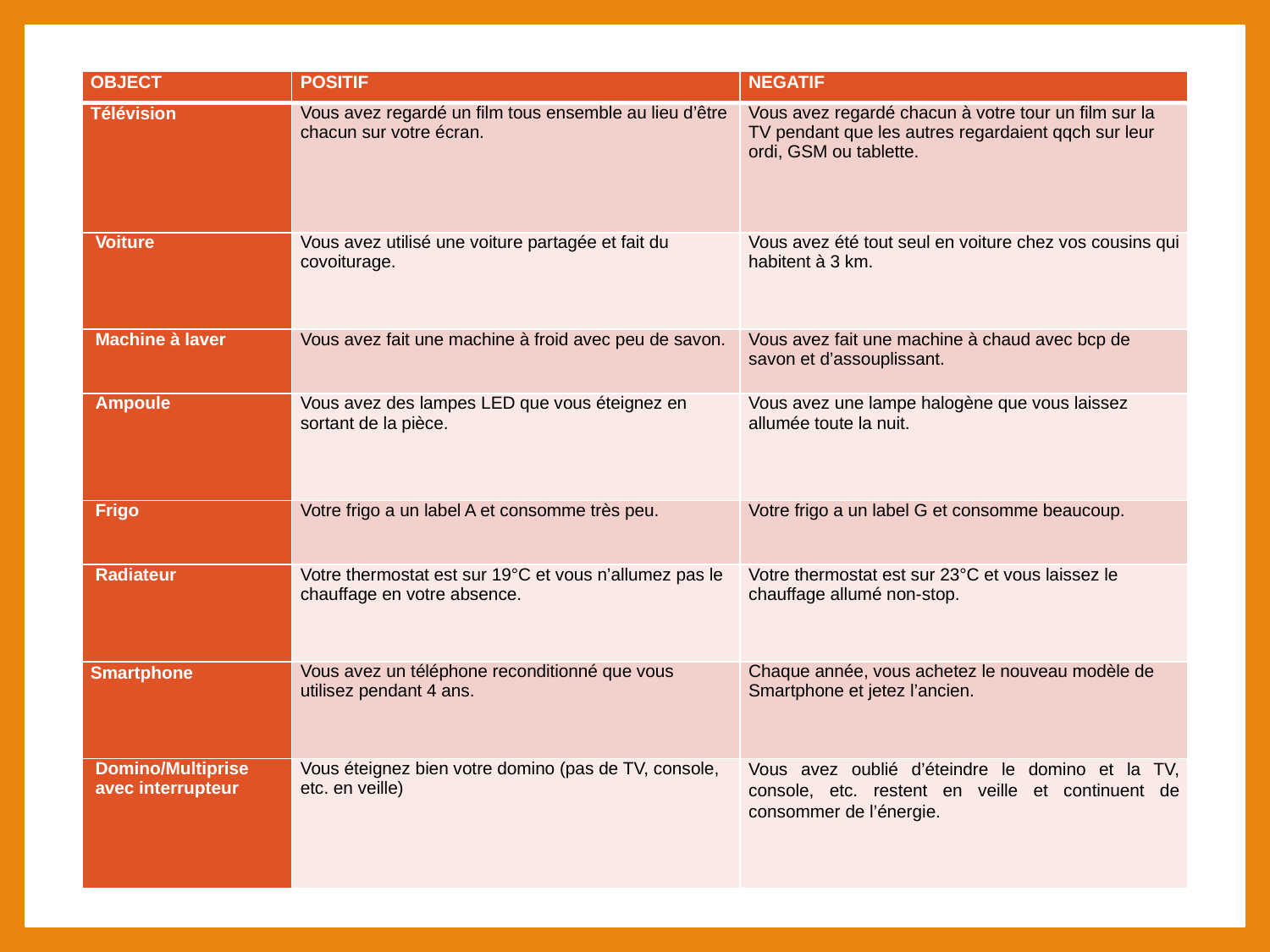

| OBJECT | POSITIF | NEGATIF |
| --- | --- | --- |
| Télévision | Vous avez regardé un film tous ensemble au lieu d’être chacun sur votre écran. | Vous avez regardé chacun à votre tour un film sur la TV pendant que les autres regardaient qqch sur leur ordi, GSM ou tablette. |
| Voiture | Vous avez utilisé une voiture partagée et fait du covoiturage. | Vous avez été tout seul en voiture chez vos cousins qui habitent à 3 km. |
| Machine à laver | Vous avez fait une machine à froid avec peu de savon. | Vous avez fait une machine à chaud avec bcp de savon et d’assouplissant. |
| Ampoule | Vous avez des lampes LED que vous éteignez en sortant de la pièce. | Vous avez une lampe halogène que vous laissez allumée toute la nuit. |
| Frigo | Votre frigo a un label A et consomme très peu. | Votre frigo a un label G et consomme beaucoup. |
| Radiateur | Votre thermostat est sur 19°C et vous n’allumez pas le chauffage en votre absence. | Votre thermostat est sur 23°C et vous laissez le chauffage allumé non-stop. |
| Smartphone | Vous avez un téléphone reconditionné que vous utilisez pendant 4 ans. | Chaque année, vous achetez le nouveau modèle de Smartphone et jetez l’ancien. |
| Domino/Multiprise avec interrupteur | Vous éteignez bien votre domino (pas de TV, console, etc. en veille) | Vous avez oublié d’éteindre le domino et la TV, console, etc. restent en veille et continuent de consommer de l’énergie. |